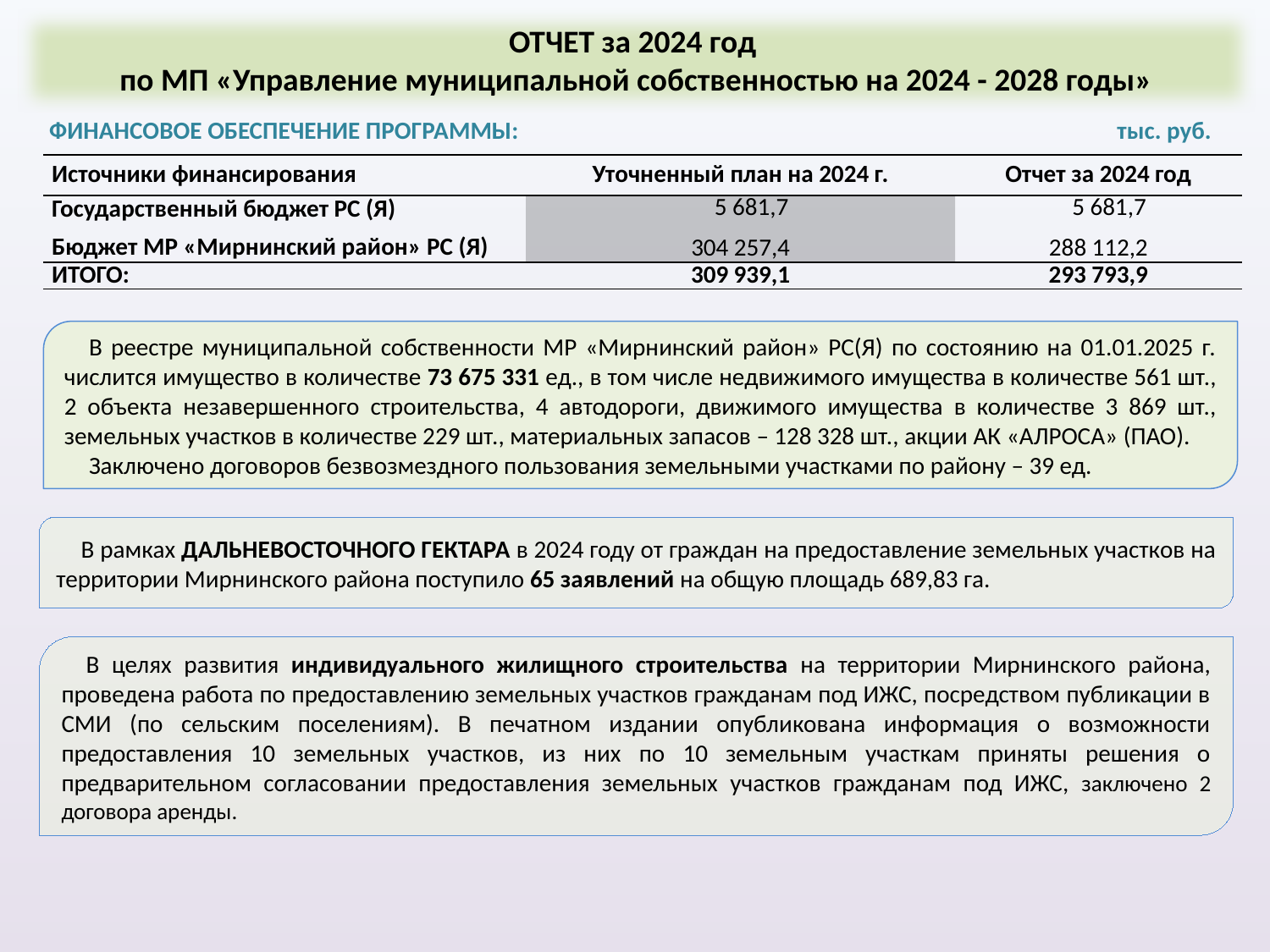

ОТЧЕТ за 2024 год
по МП «Управление муниципальной собственностью на 2024 - 2028 годы»
ФИНАНСОВОЕ ОБЕСПЕЧЕНИЕ ПРОГРАММЫ:                                                                                                             тыс. руб.
| Источники финансирования | Уточненный план на 2024 г. | Отчет за 2024 год |
| --- | --- | --- |
| Государственный бюджет РС (Я) Бюджет МР «Мирнинский район» РС (Я) | 5 681,7 304 257,4 | 5 681,7 288 112,2 |
| ИТОГО: | 309 939,1 | 293 793,9 |
В реестре муниципальной собственности МР «Мирнинский район» РС(Я) по состоянию на 01.01.2025 г. числится имущество в количестве 73 675 331 ед., в том числе недвижимого имущества в количестве 561 шт., 2 объекта незавершенного строительства, 4 автодороги, движимого имущества в количестве 3 869 шт., земельных участков в количестве 229 шт., материальных запасов – 128 328 шт., акции АК «АЛРОСА» (ПАО).
Заключено договоров безвозмездного пользования земельными участками по району – 39 ед.
В рамках ДАЛЬНЕВОСТОЧНОГО ГЕКТАРА в 2024 году от граждан на предоставление земельных участков на территории Мирнинского района поступило 65 заявлений на общую площадь 689,83 га.
В целях развития индивидуального жилищного строительства на территории Мирнинского района, проведена работа по предоставлению земельных участков гражданам под ИЖС, посредством публикации в СМИ (по сельским поселениям). В печатном издании опубликована информация о возможности предоставления 10 земельных участков, из них по 10 земельным участкам приняты решения о предварительном согласовании предоставления земельных участков гражданам под ИЖС, заключено 2 договора аренды.